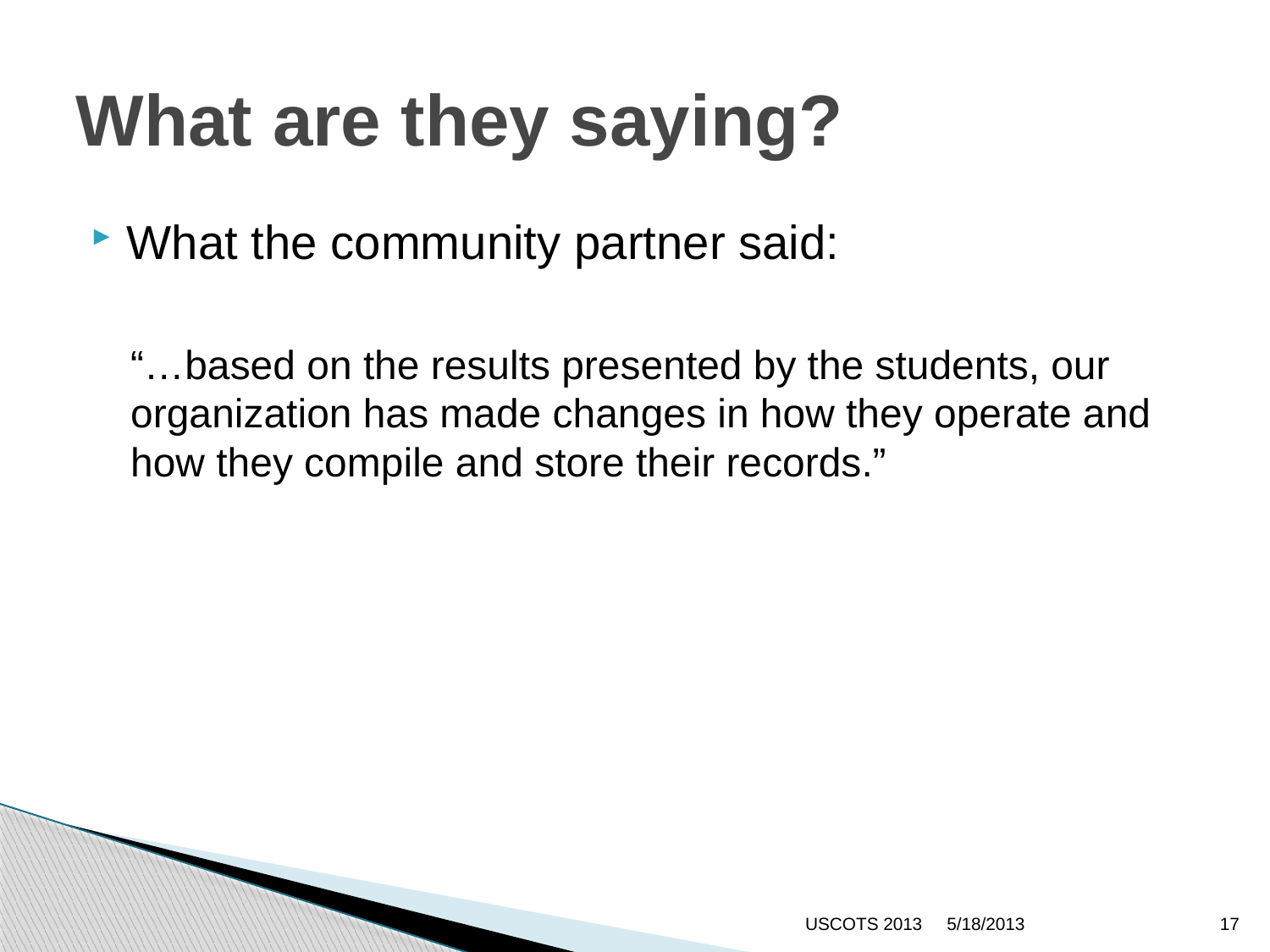

# What are they saying?
What the community partner said:

“…based on the results presented by the students, our organization has made changes in how they operate and how they compile and store their records.”

USCOTS 2013
5/18/2013
17